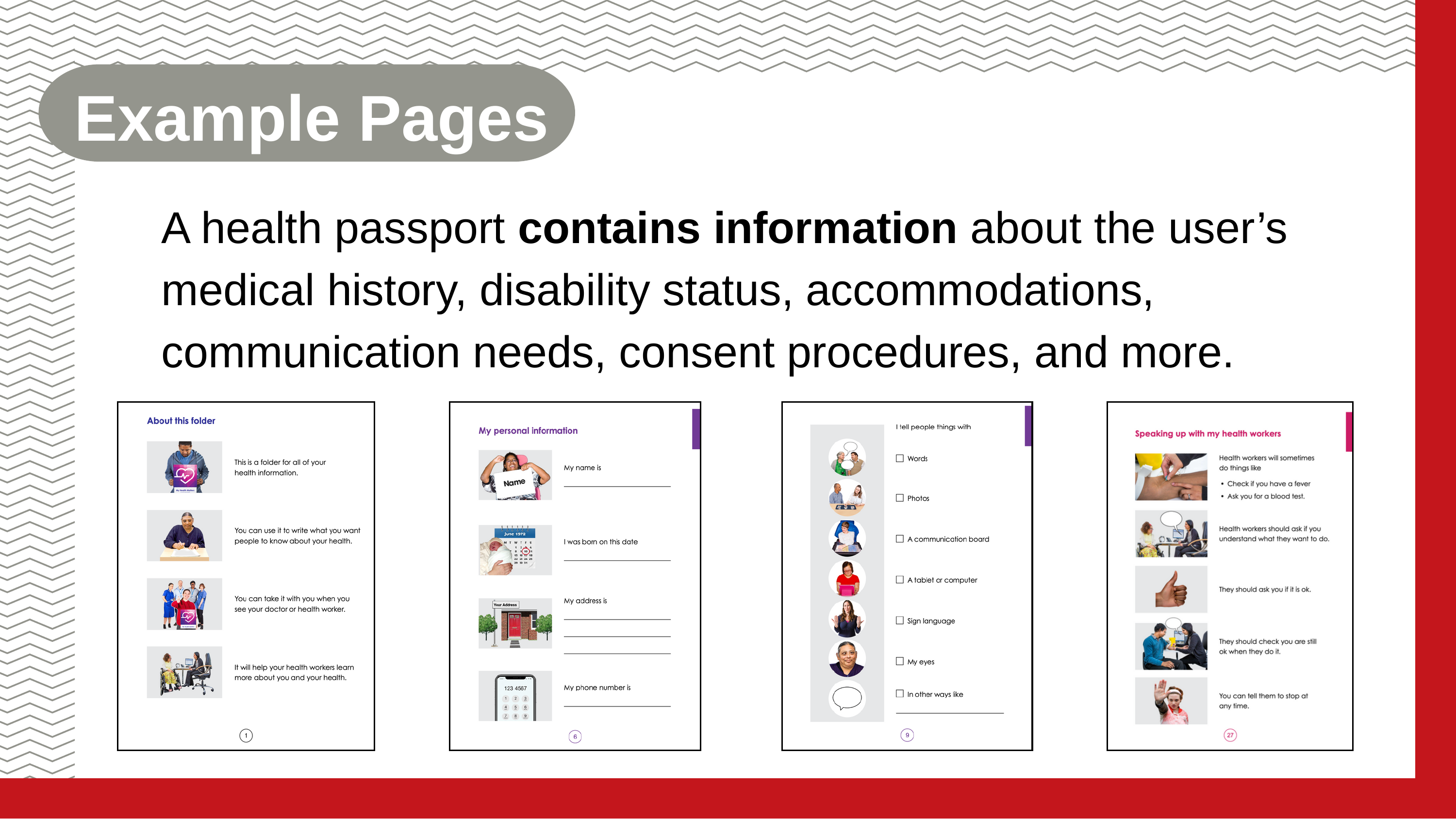

Example Pages

A health passport contains information about the user’s medical history, disability status, accommodations, communication needs, consent procedures, and more.